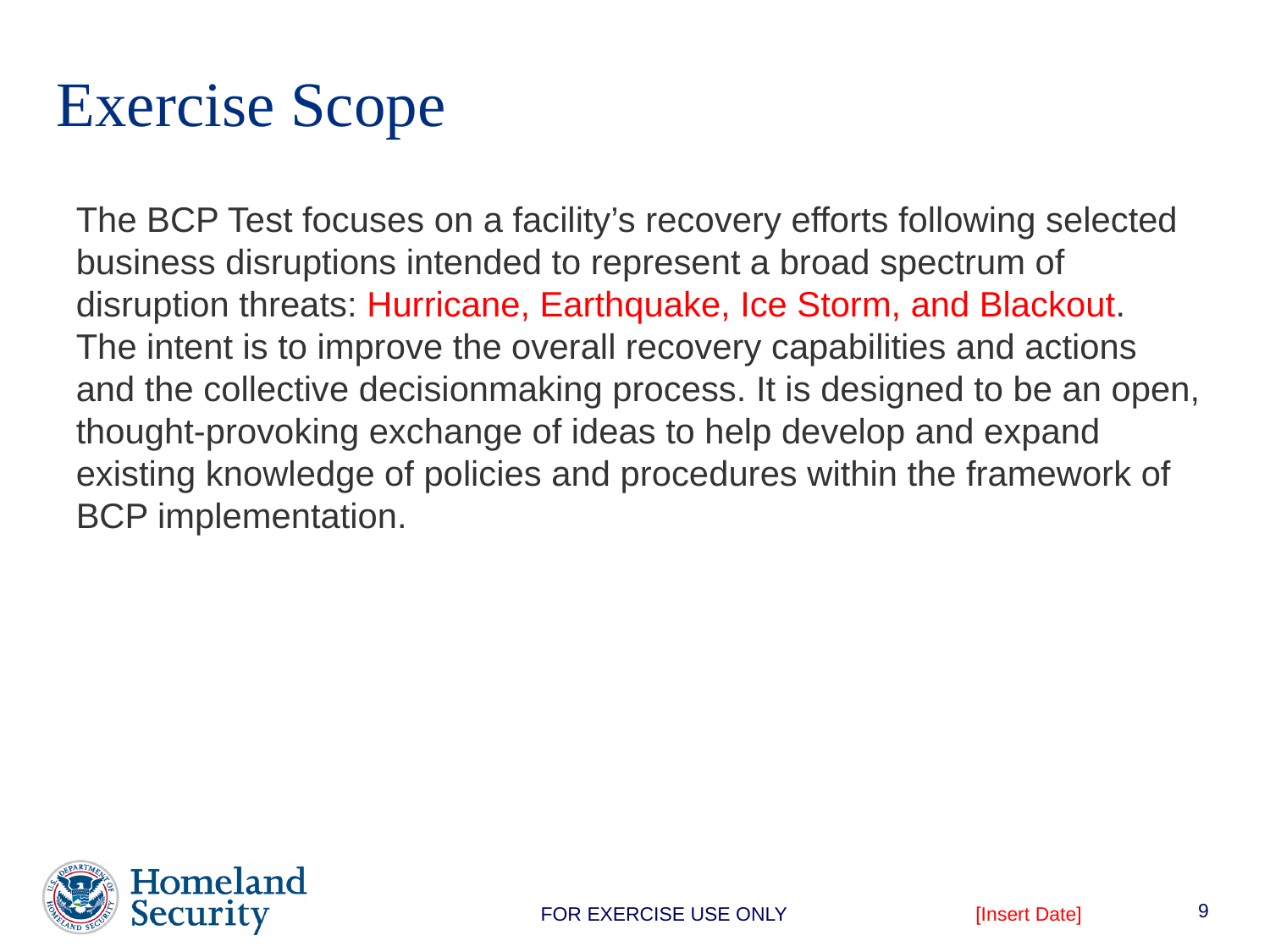

# Exercise Scope
The BCP Test focuses on a facility’s recovery efforts following selected business disruptions intended to represent a broad spectrum of disruption threats: Hurricane, Earthquake, Ice Storm, and Blackout.  The intent is to improve the overall recovery capabilities and actions and the collective decisionmaking process. It is designed to be an open, thought-provoking exchange of ideas to help develop and expand existing knowledge of policies and procedures within the framework of BCP implementation.
9